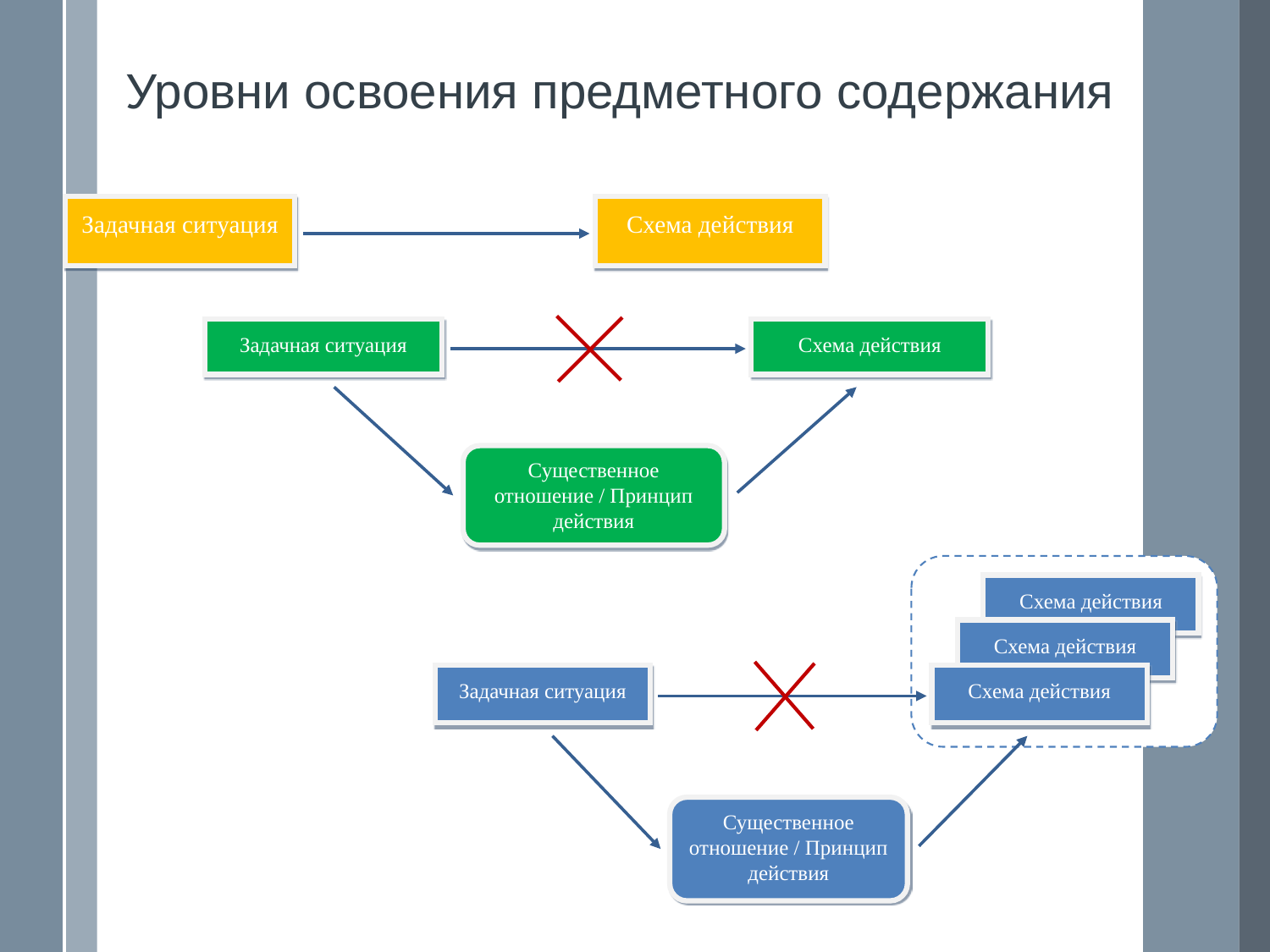

Уровни освоения предметного содержания
Задачная ситуация
Схема действия
Задачная ситуация
Схема действия
Существенное отношение / Принцип действия

Схема действия
Схема действия
Задачная ситуация
Схема действия
Существенное отношение / Принцип действия